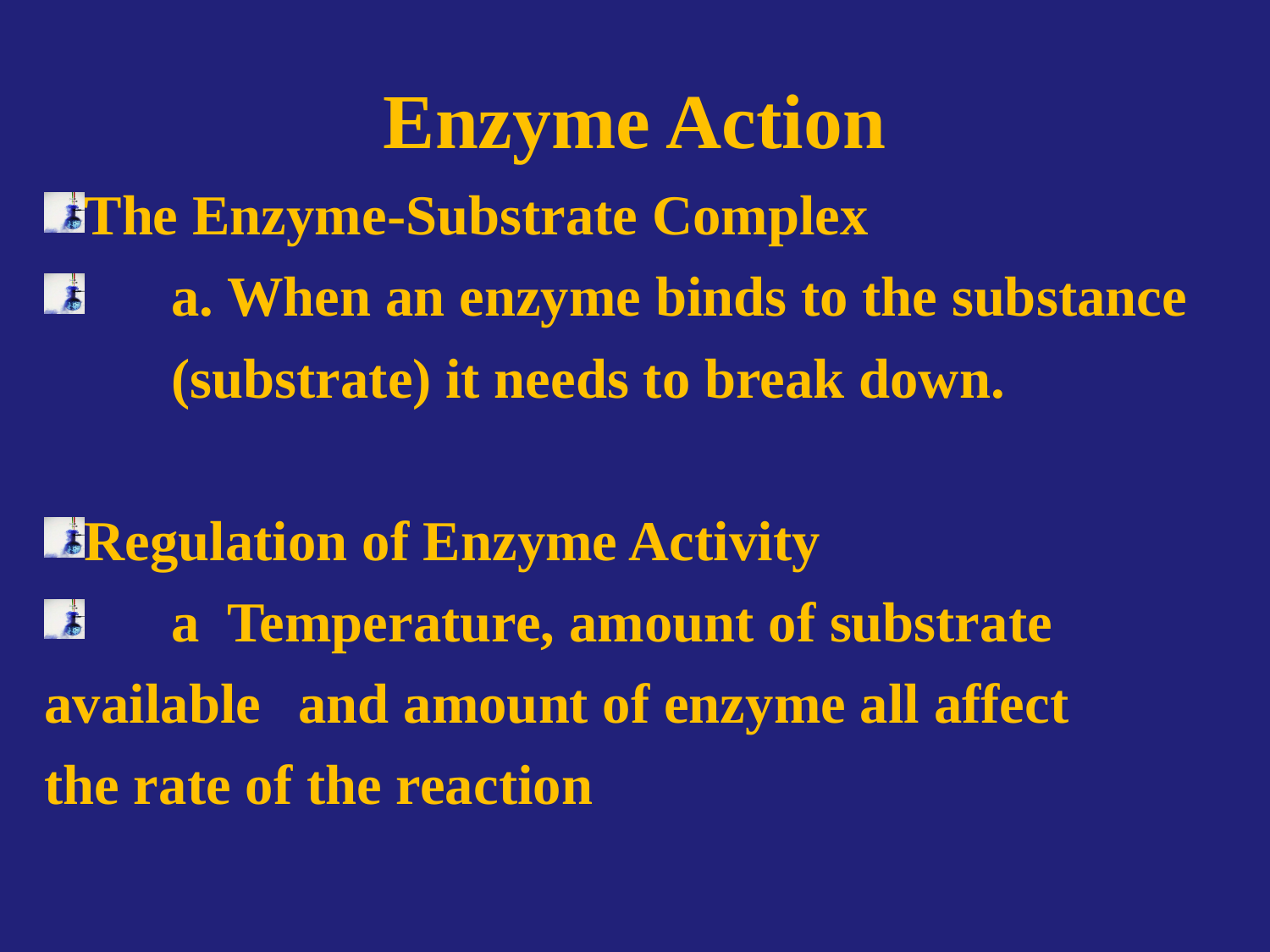

# Enzyme Action
The Enzyme-Substrate Complex
	a. When an enzyme binds to the substance 	(substrate) it needs to break down.

Regulation of Enzyme Activity
	a  Temperature, amount of substrate 	available 	and amount of enzyme all affect 	the rate of the reaction